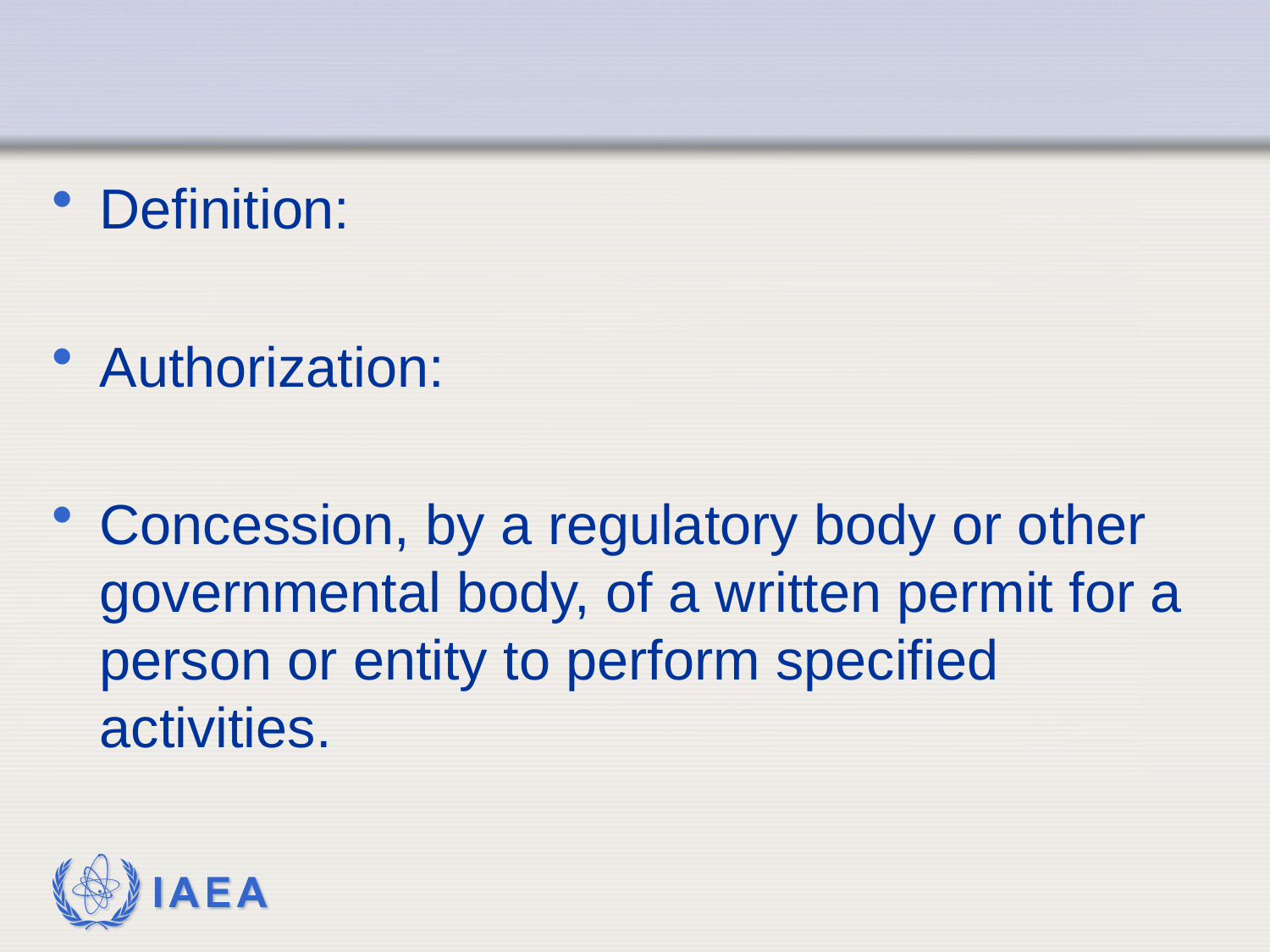

#
Definition:

Authorization:

Concession, by a regulatory body or other governmental body, of a written permit for a person or entity to perform specified activities.